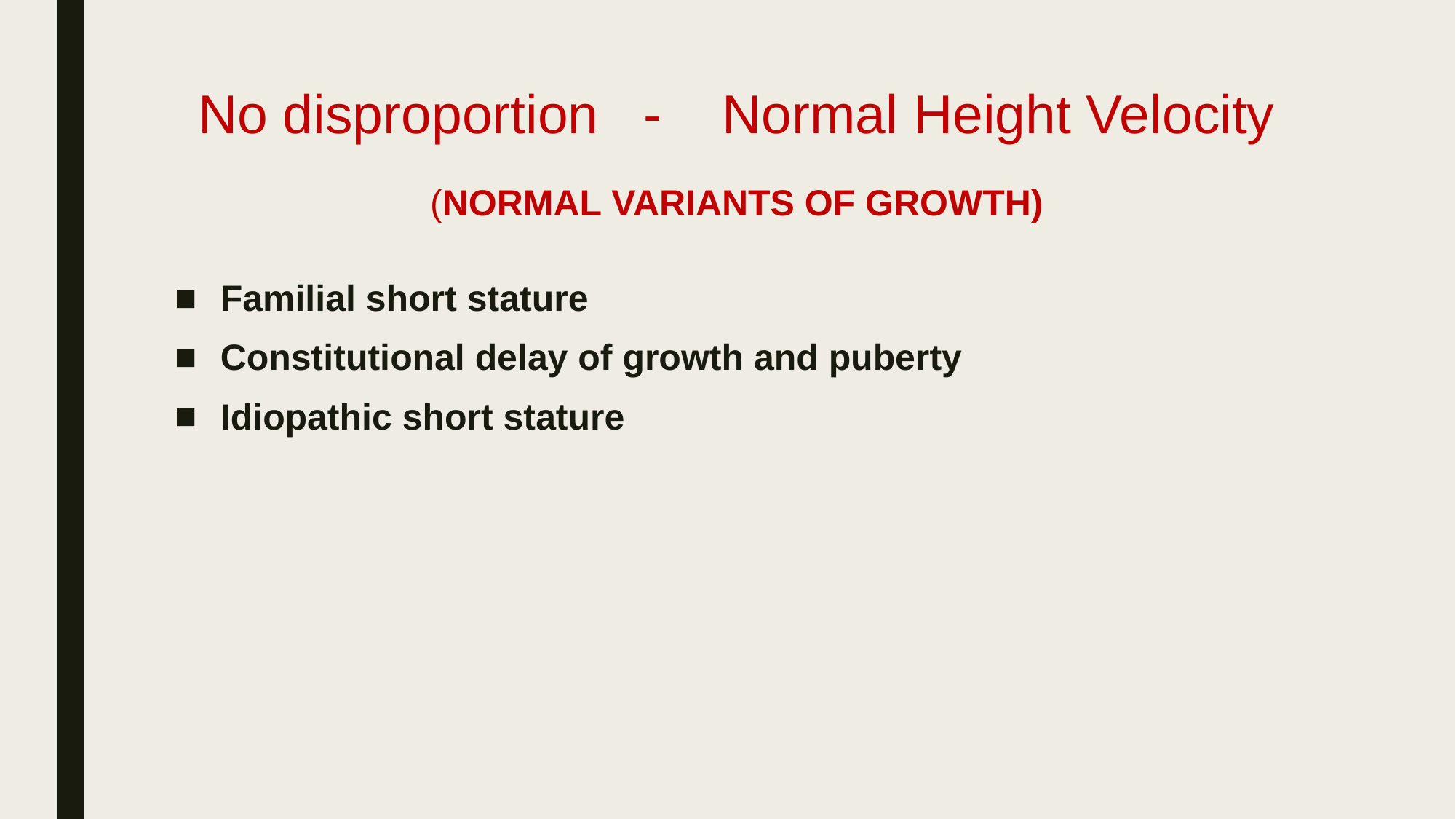

# No disproportion   -    Normal Height Velocity (NORMAL VARIANTS OF GROWTH)
Familial short stature
Constitutional delay of growth and puberty
Idiopathic short stature